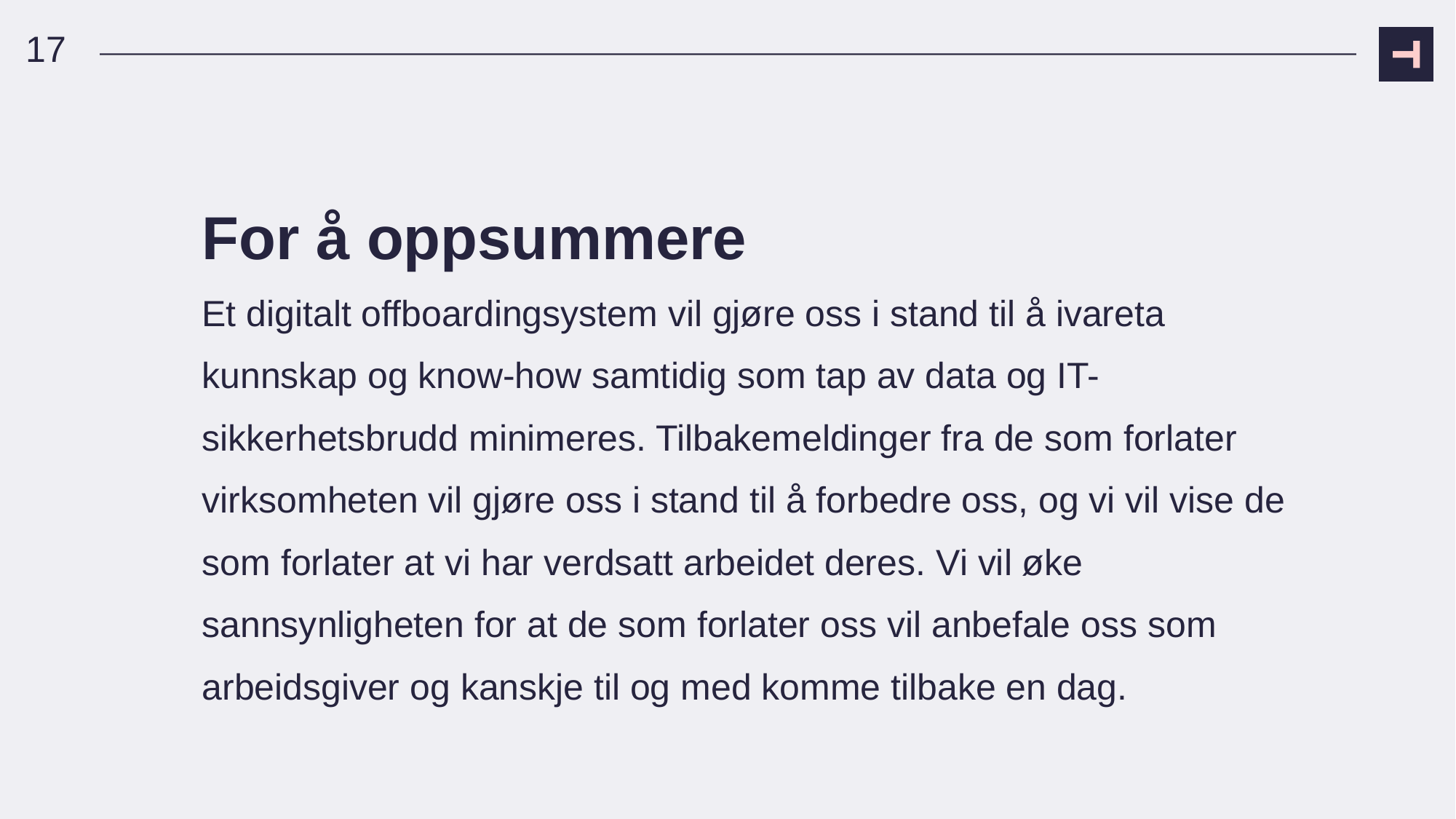

17
# For å oppsummere Et digitalt offboardingsystem vil gjøre oss i stand til å ivareta kunnskap og know-how samtidig som tap av data og IT-sikkerhetsbrudd minimeres. Tilbakemeldinger fra de som forlater virksomheten vil gjøre oss i stand til å forbedre oss, og vi vil vise de som forlater at vi har verdsatt arbeidet deres. Vi vil øke sannsynligheten for at de som forlater oss vil anbefale oss som arbeidsgiver og kanskje til og med komme tilbake en dag.